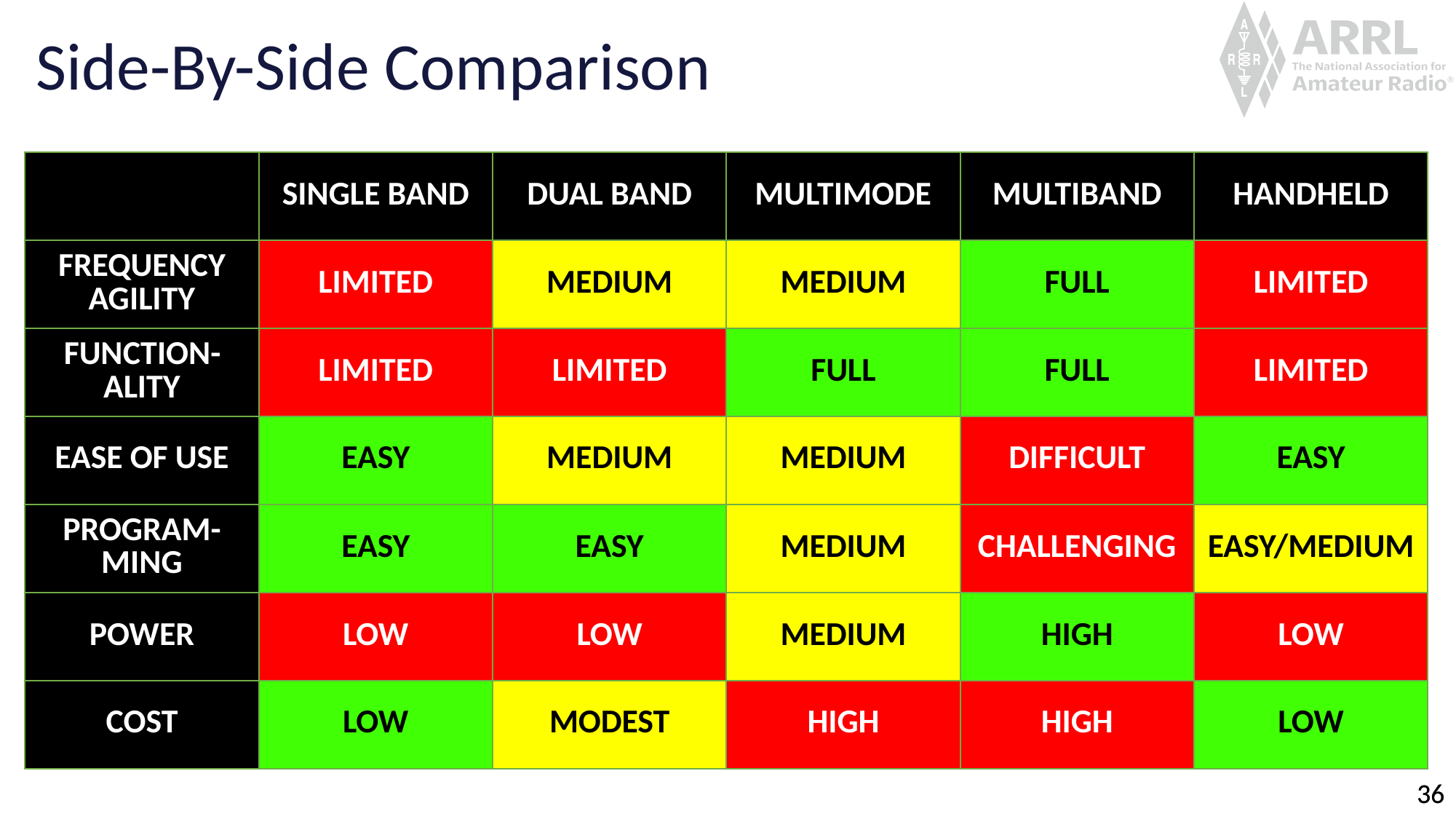

# Side-By-Side Comparison
|  | SINGLE BAND | DUAL BAND | MULTIMODE | MULTIBAND | HANDHELD |
| --- | --- | --- | --- | --- | --- |
| FREQUENCY AGILITY | LIMITED | MEDIUM | MEDIUM | FULL | LIMITED |
| FUNCTION-ALITY | LIMITED | LIMITED | FULL | FULL | LIMITED |
| EASE OF USE | EASY | MEDIUM | MEDIUM | DIFFICULT | EASY |
| PROGRAM-MING | EASY | EASY | MEDIUM | CHALLENGING | EASY/MEDIUM |
| POWER | LOW | LOW | MEDIUM | HIGH | LOW |
| COST | LOW | MODEST | HIGH | HIGH | LOW |